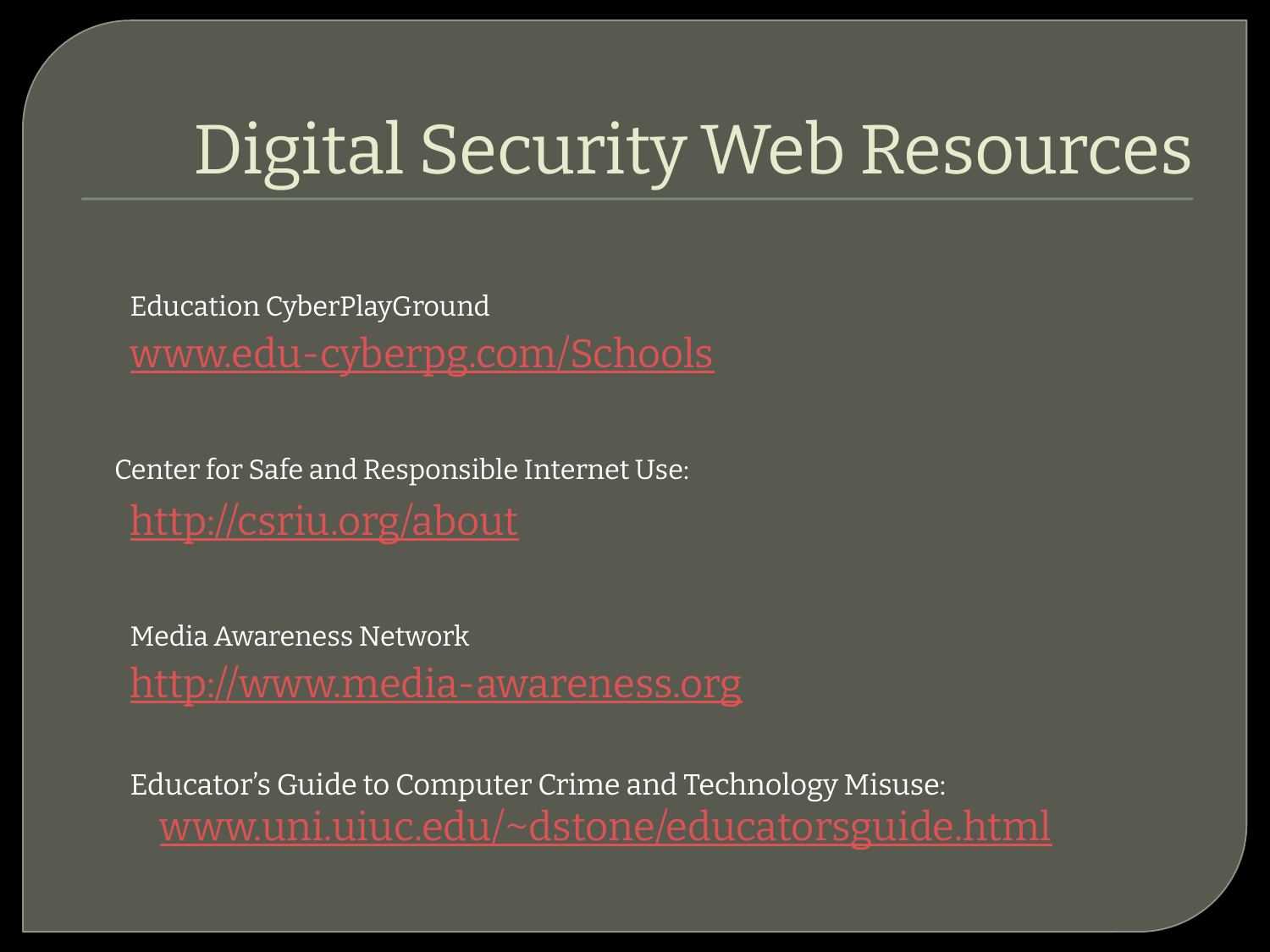

# Digital Security Web Resources

Education CyberPlayGround
www.edu-cyberpg.com/Schools

	Center for Safe and Responsible Internet Use:
http://csriu.org/about

Media Awareness Network
http://www.media-awareness.org

Educator’s Guide to Computer Crime and Technology Misuse:  www.uni.uiuc.edu/~dstone/educatorsguide.html